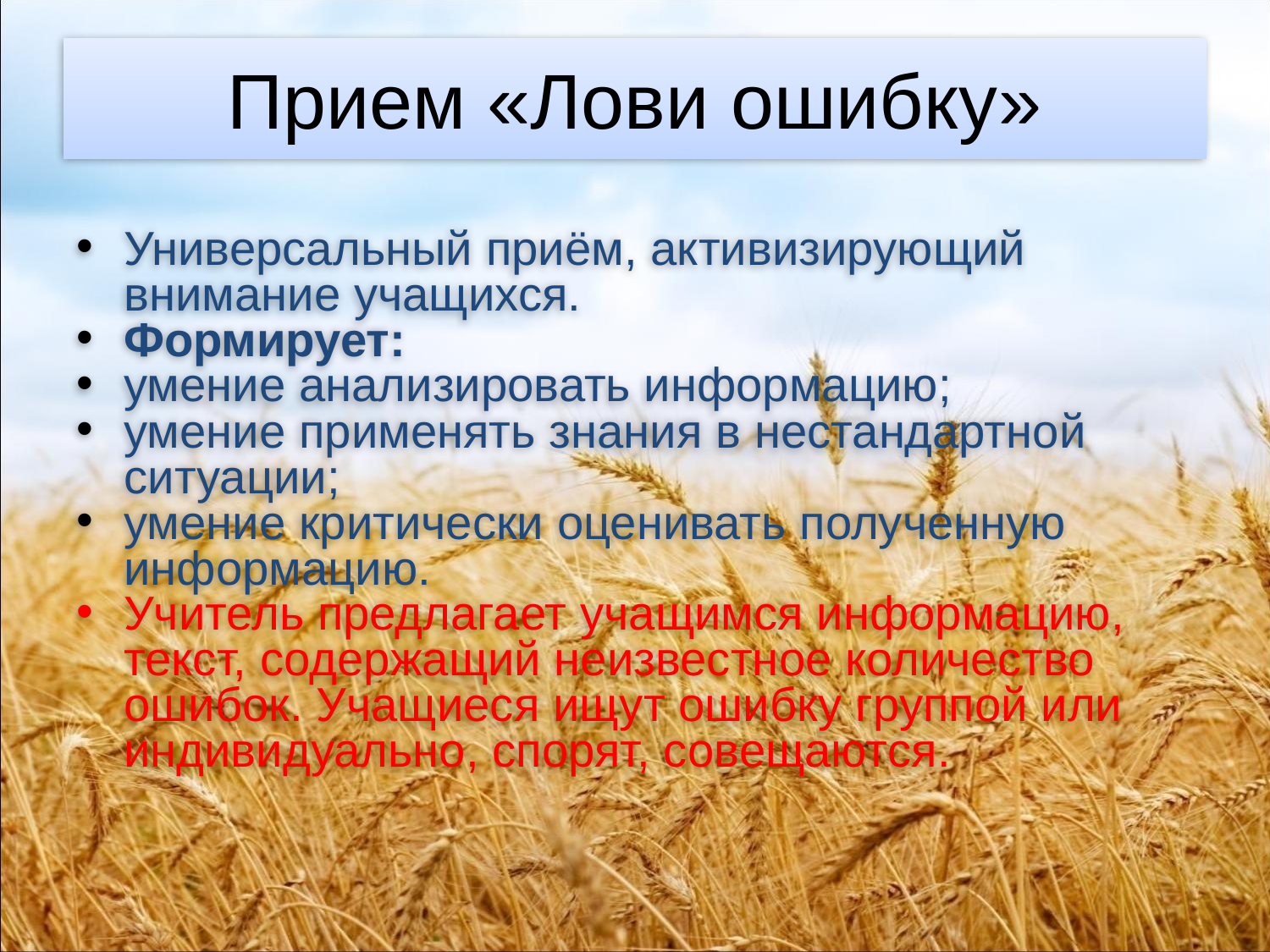

# Прием «Лови ошибку»
Универсальный приём, активизирующий внимание учащихся.
Формирует:
умение анализировать информацию;
умение применять знания в нестандартной ситуации;
умение критически оценивать полученную информацию.
Учитель предлагает учащимся информацию, текст, содержащий неизвестное количество ошибок. Учащиеся ищут ошибку группой или индивидуально, спорят, совещаются.